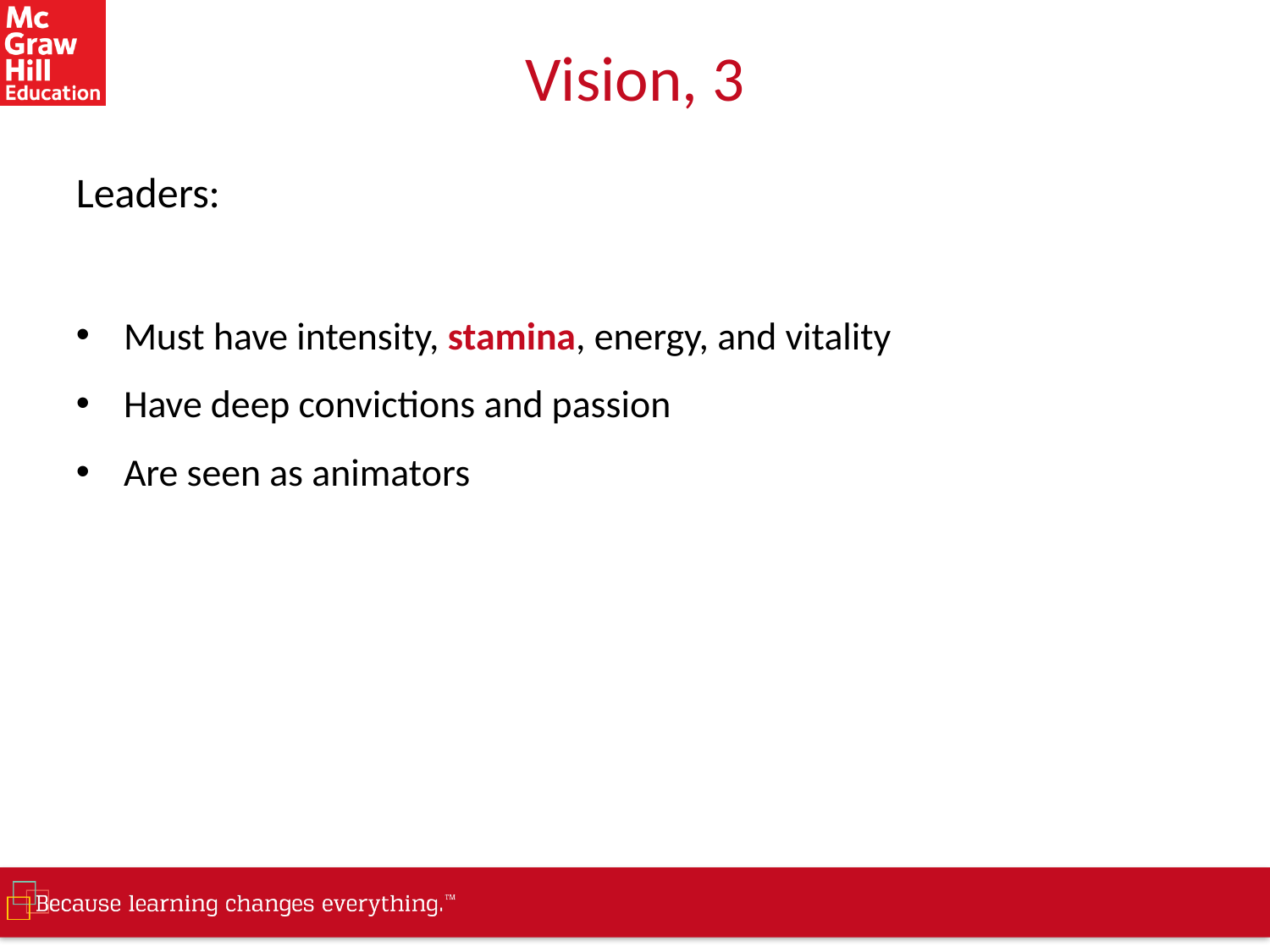

# Vision, 3
Leaders:

Must have intensity, stamina, energy, and vitality
Have deep convictions and passion
Are seen as animators